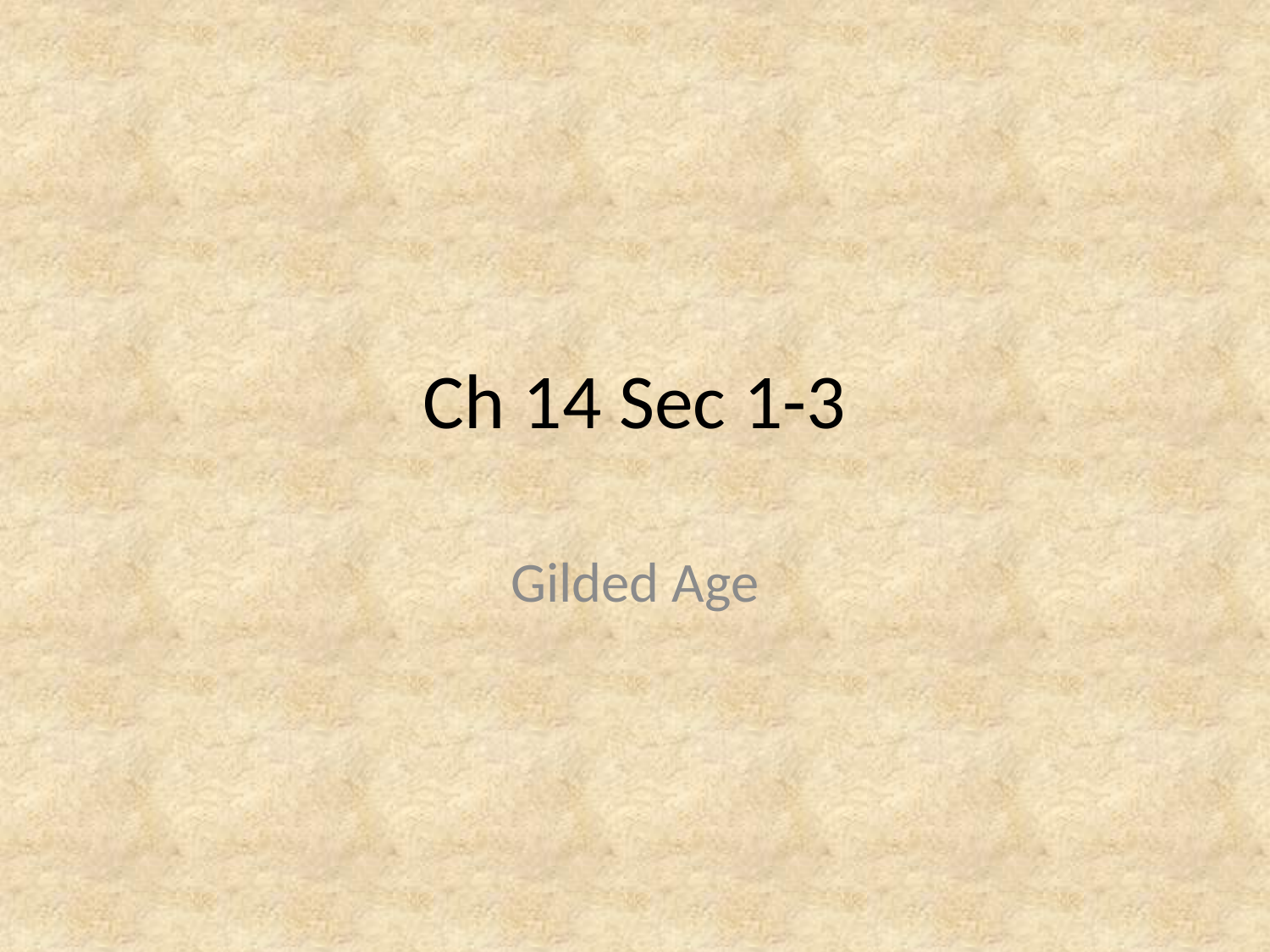

# Ch 14 Sec 1-3
Gilded Age